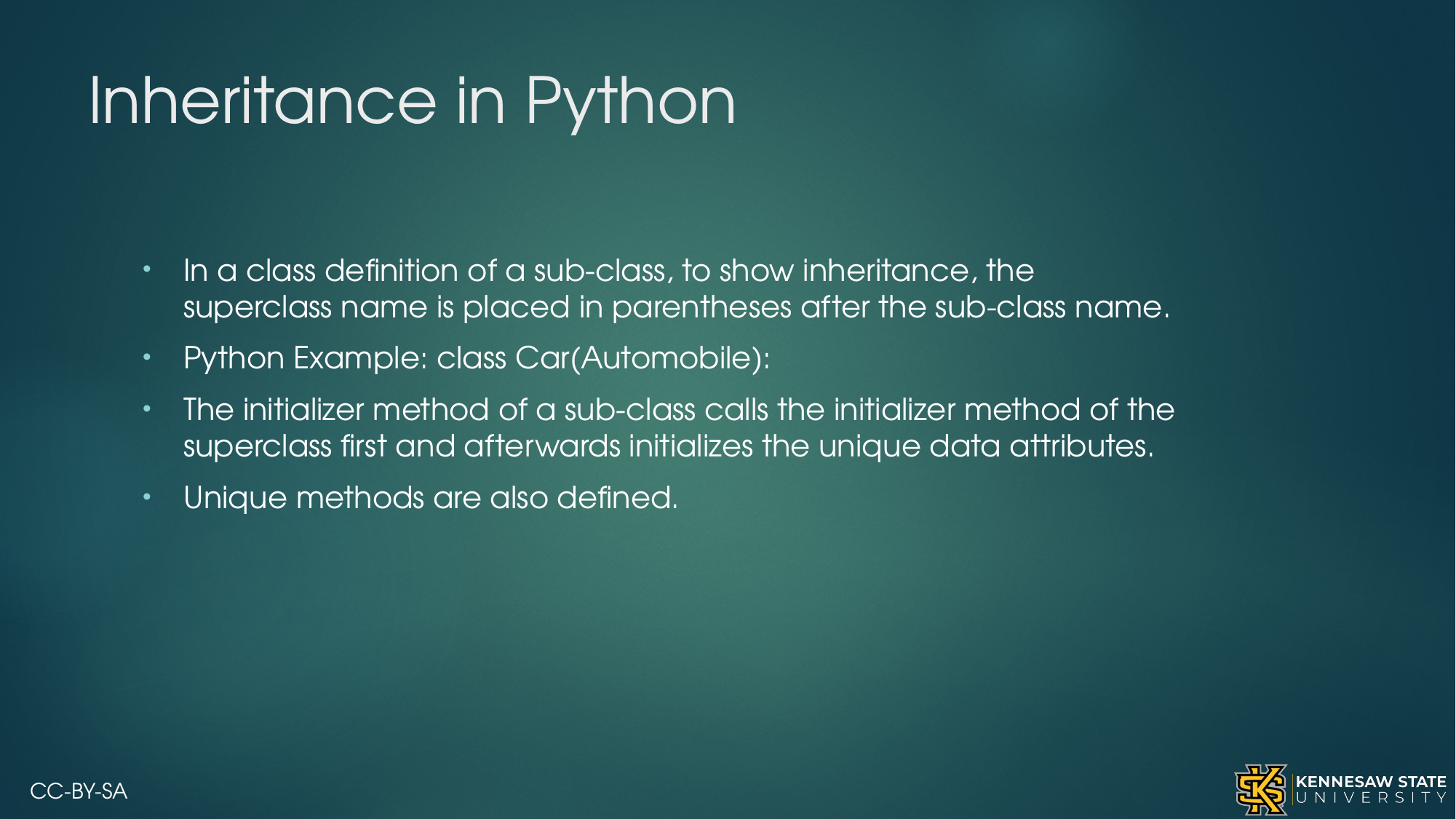

# Inheritance in Python
In a class definition of a sub-class, to show inheritance, the superclass name is placed in parentheses after the sub-class name.
Python Example: class Car(Automobile):
The initializer method of a sub-class calls the initializer method of the superclass first and afterwards initializes the unique data attributes.
Unique methods are also defined.